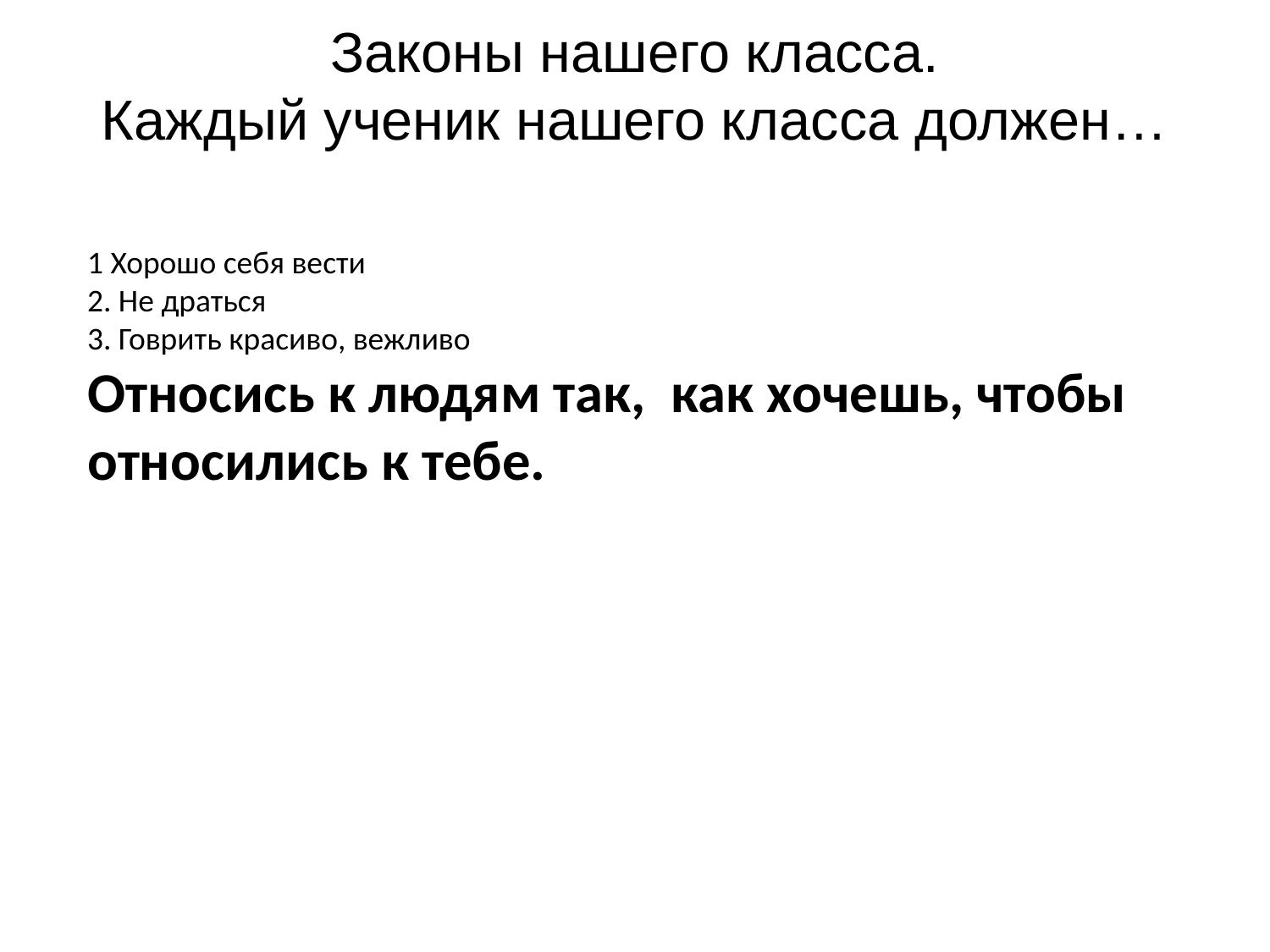

# Законы нашего класса. Каждый ученик нашего класса должен…
1 Хорошо себя вести
2. Не драться
3. Говрить красиво, вежливо
Относись к людям так,  как хочешь, чтобы относились к тебе.